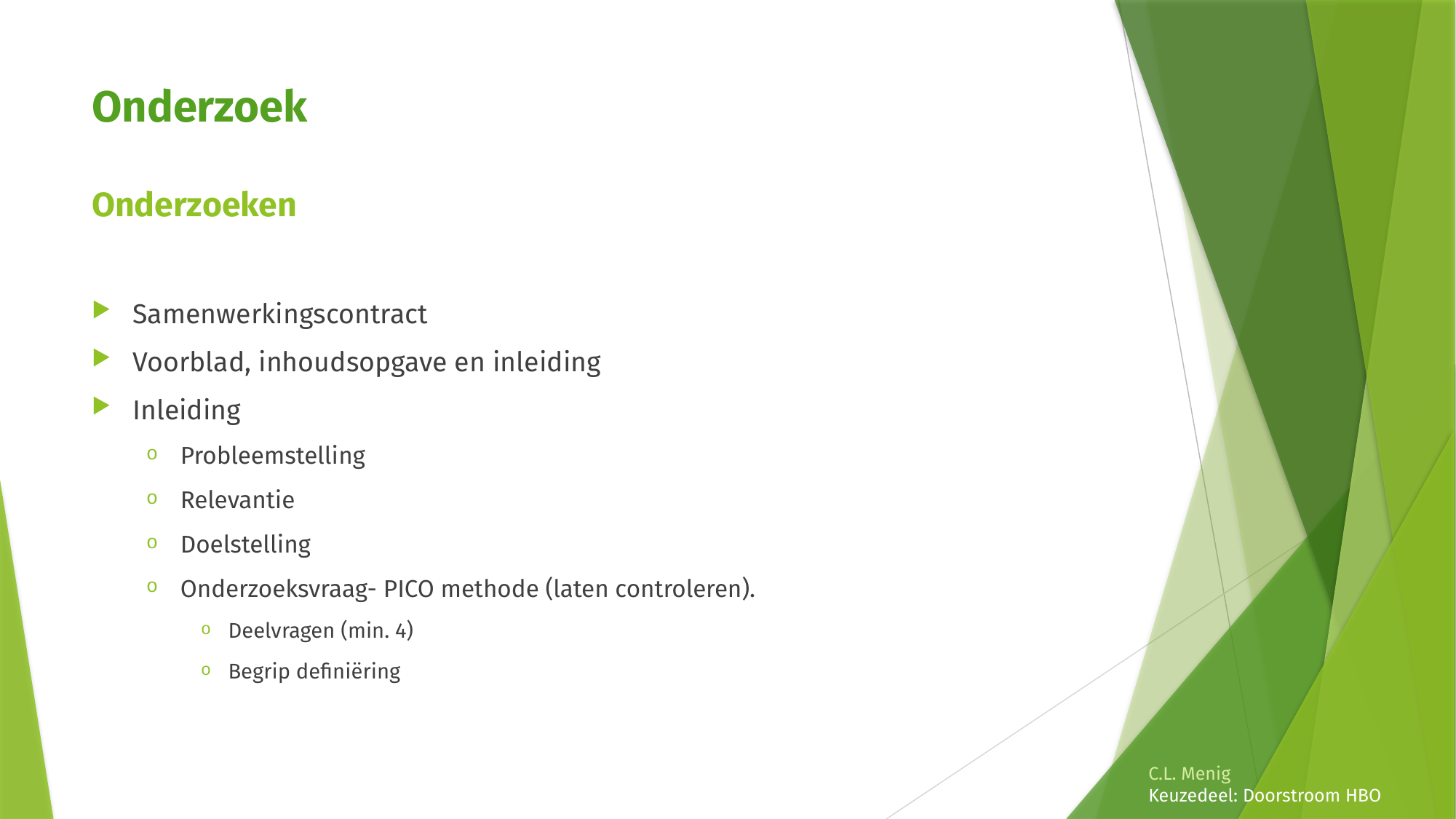

# Onderzoek Onderzoeken
Samenwerkingscontract
Voorblad, inhoudsopgave en inleiding
Inleiding
Probleemstelling
Relevantie
Doelstelling
Onderzoeksvraag- PICO methode (laten controleren).
Deelvragen (min. 4)
Begrip definiëring
C.L. Menig
Keuzedeel: Doorstroom HBO